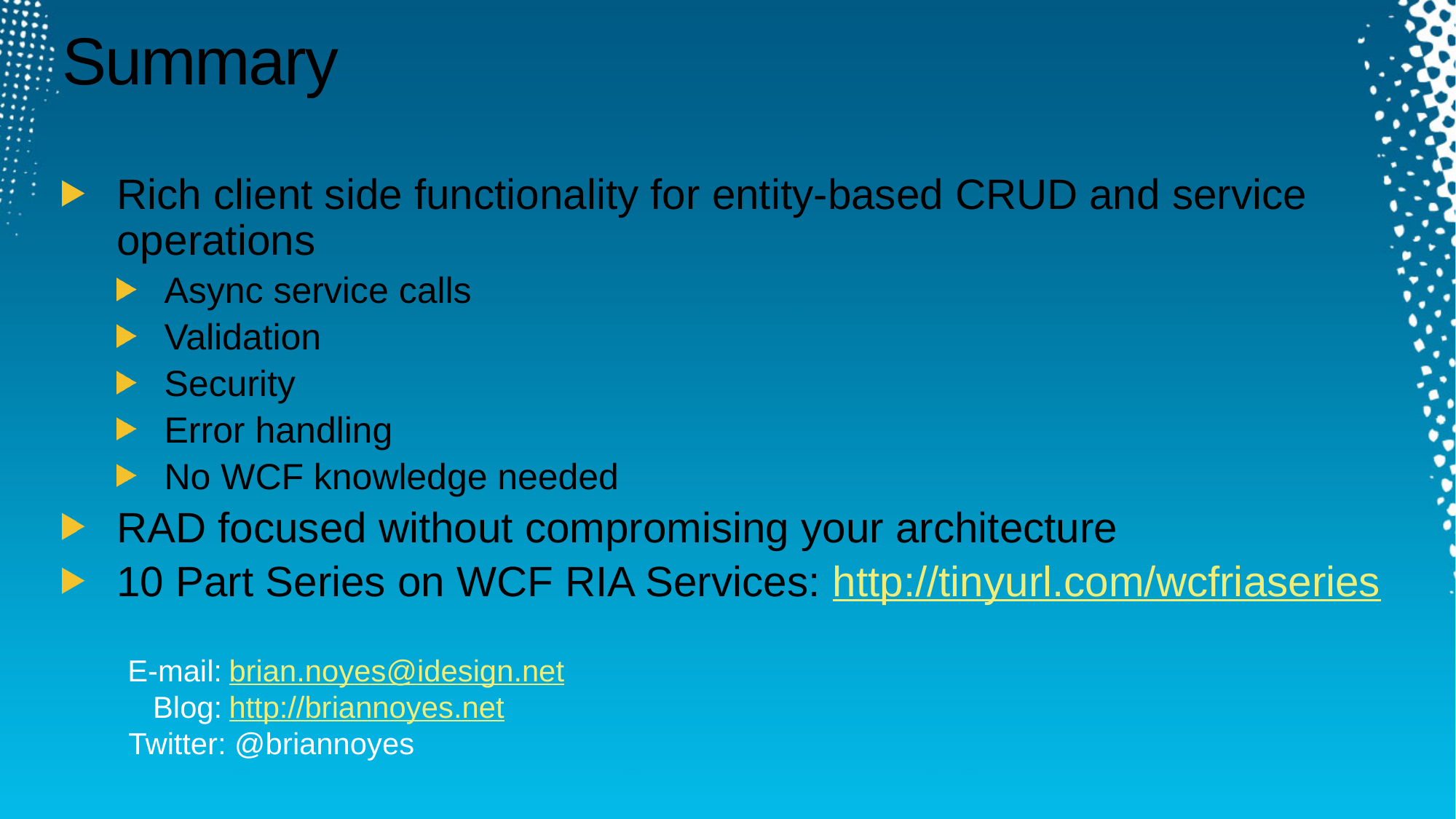

# Summary
Rich client side functionality for entity-based CRUD and service operations
Async service calls
Validation
Security
Error handling
No WCF knowledge needed
RAD focused without compromising your architecture
10 Part Series on WCF RIA Services: http://tinyurl.com/wcfriaseries
	E-mail:	brian.noyes@idesign.net
	Blog:	http://briannoyes.net
 Twitter: @briannoyes